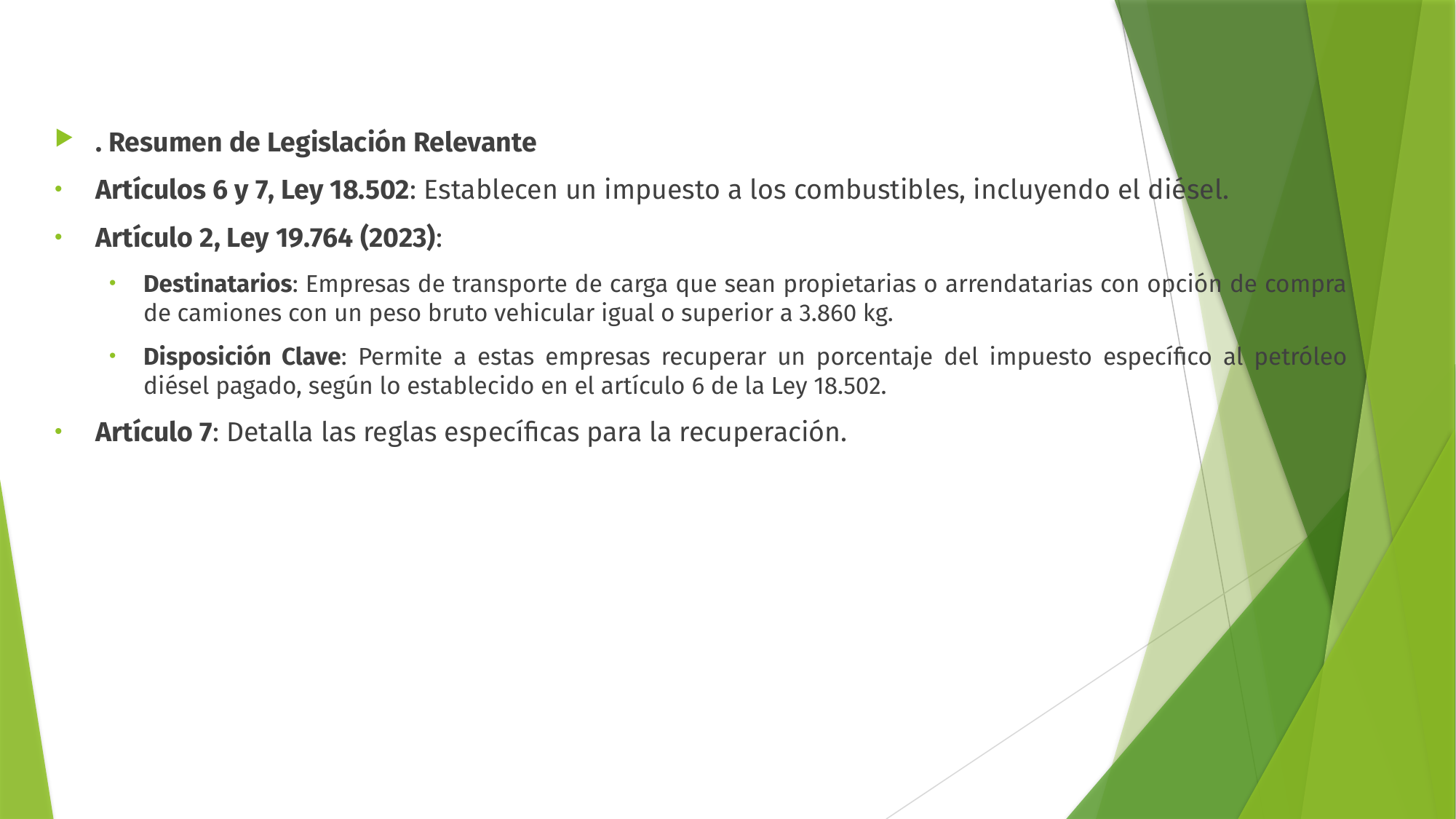

. Resumen de Legislación Relevante
Artículos 6 y 7, Ley 18.502: Establecen un impuesto a los combustibles, incluyendo el diésel.
Artículo 2, Ley 19.764 (2023):
Destinatarios: Empresas de transporte de carga que sean propietarias o arrendatarias con opción de compra de camiones con un peso bruto vehicular igual o superior a 3.860 kg.
Disposición Clave: Permite a estas empresas recuperar un porcentaje del impuesto específico al petróleo diésel pagado, según lo establecido en el artículo 6 de la Ley 18.502.
Artículo 7: Detalla las reglas específicas para la recuperación.